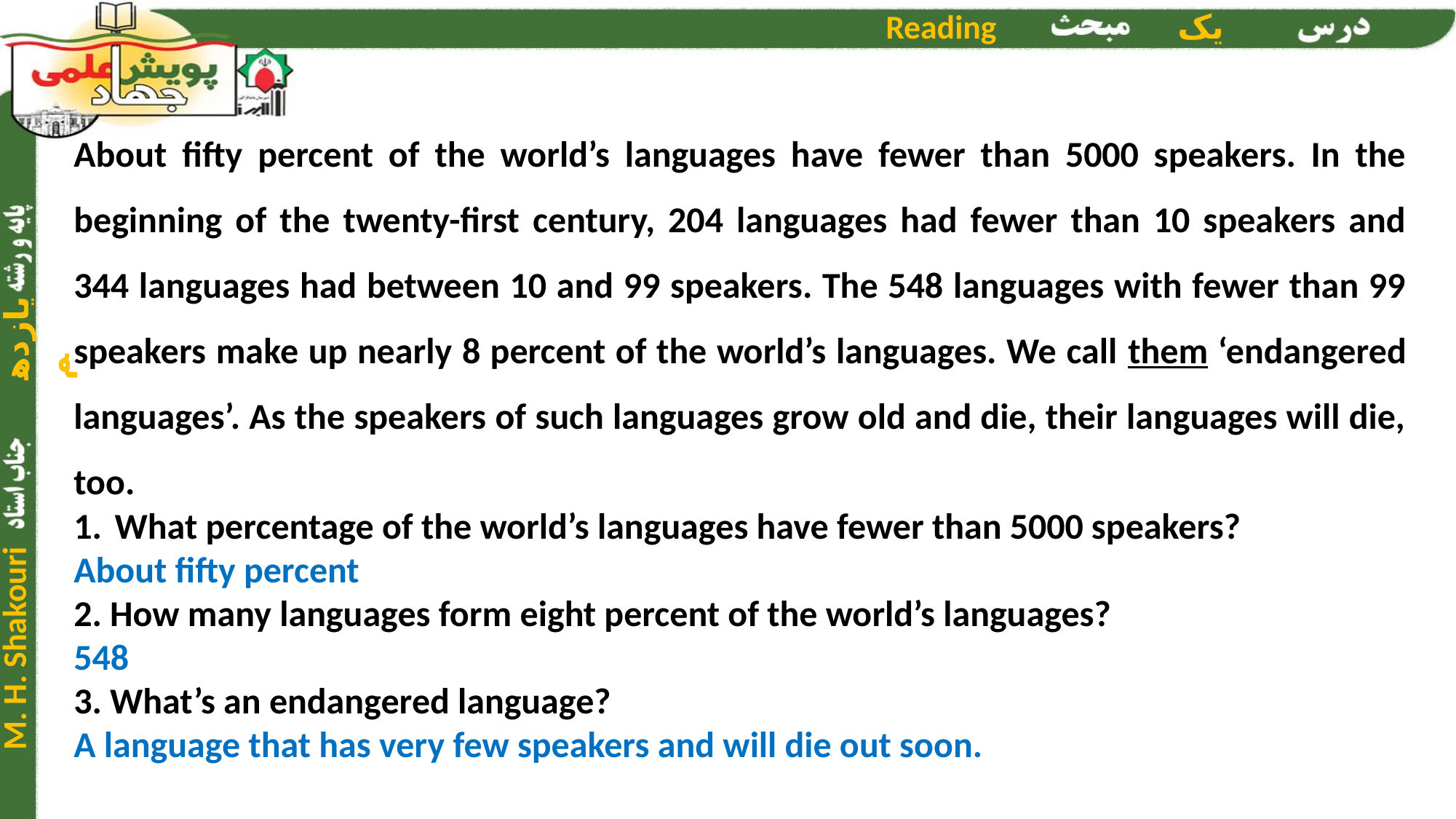

About fifty percent of the world’s languages have fewer than 5000 speakers. In the beginning of the twenty-first century, 204 languages had fewer than 10 speakers and 344 languages had between 10 and 99 speakers. The 548 languages with fewer than 99 speakers make up nearly 8 percent of the world’s languages. We call them ‘endangered languages’. As the speakers of such languages grow old and die, their languages will die, too.
What percentage of the world’s languages have fewer than 5000 speakers?
About fifty percent
2. How many languages form eight percent of the world’s languages?
548
3. What’s an endangered language?
A language that has very few speakers and will die out soon.